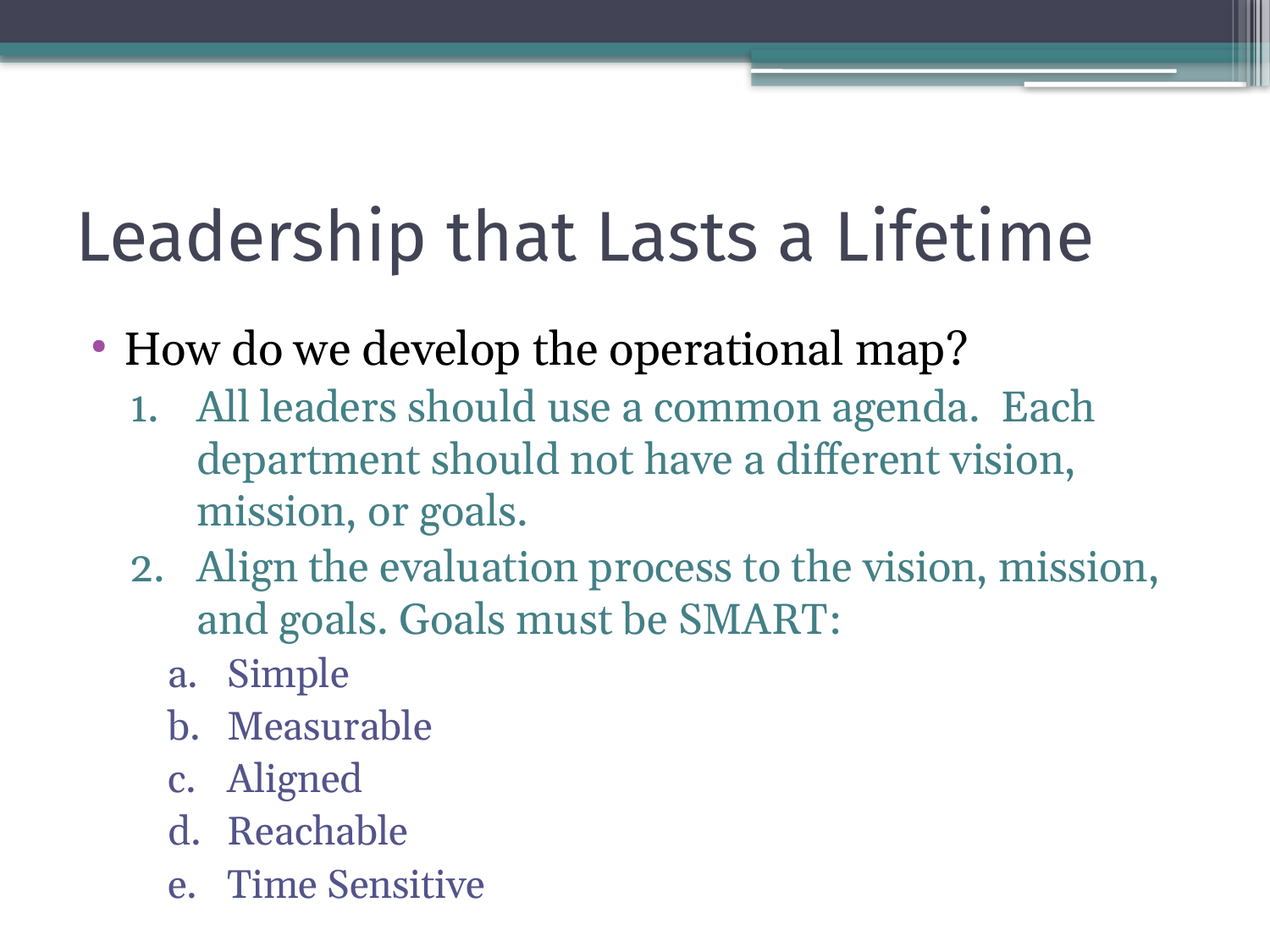

# Leadership that Lasts a Lifetime
How do we develop the operational map?
All leaders should use a common agenda.  Each department should not have a different vision, mission, or goals.
Align the evaluation process to the vision, mission, and goals. Goals must be SMART:
Simple
Measurable
Aligned
Reachable
Time Sensitive